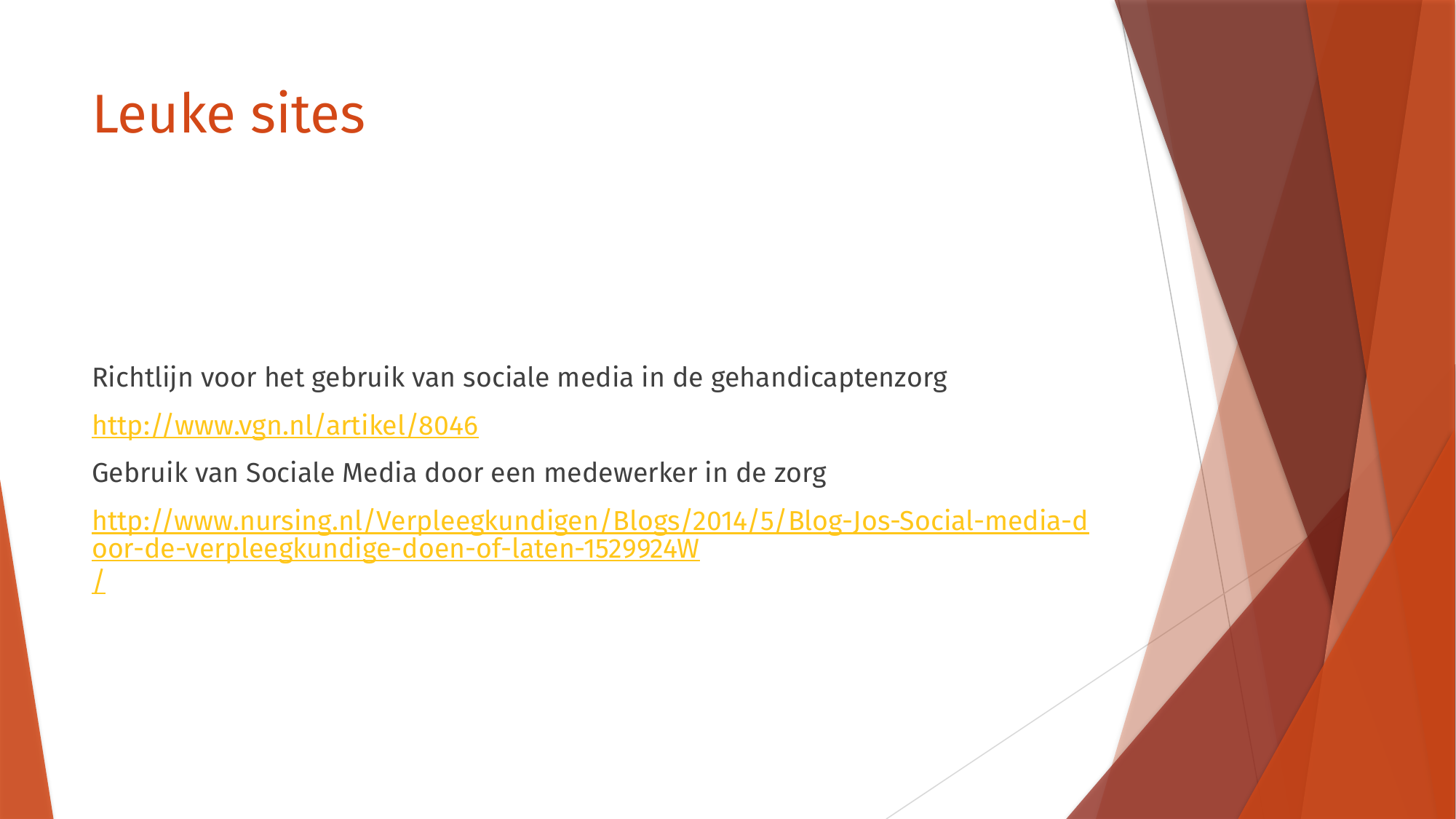

# Leuke sites

Richtlijn voor het gebruik van sociale media in de gehandicaptenzorg
http://www.vgn.nl/artikel/8046
Gebruik van Sociale Media door een medewerker in de zorg
http://www.nursing.nl/Verpleegkundigen/Blogs/2014/5/Blog-Jos-Social-media-door-de-verpleegkundige-doen-of-laten-1529924W/